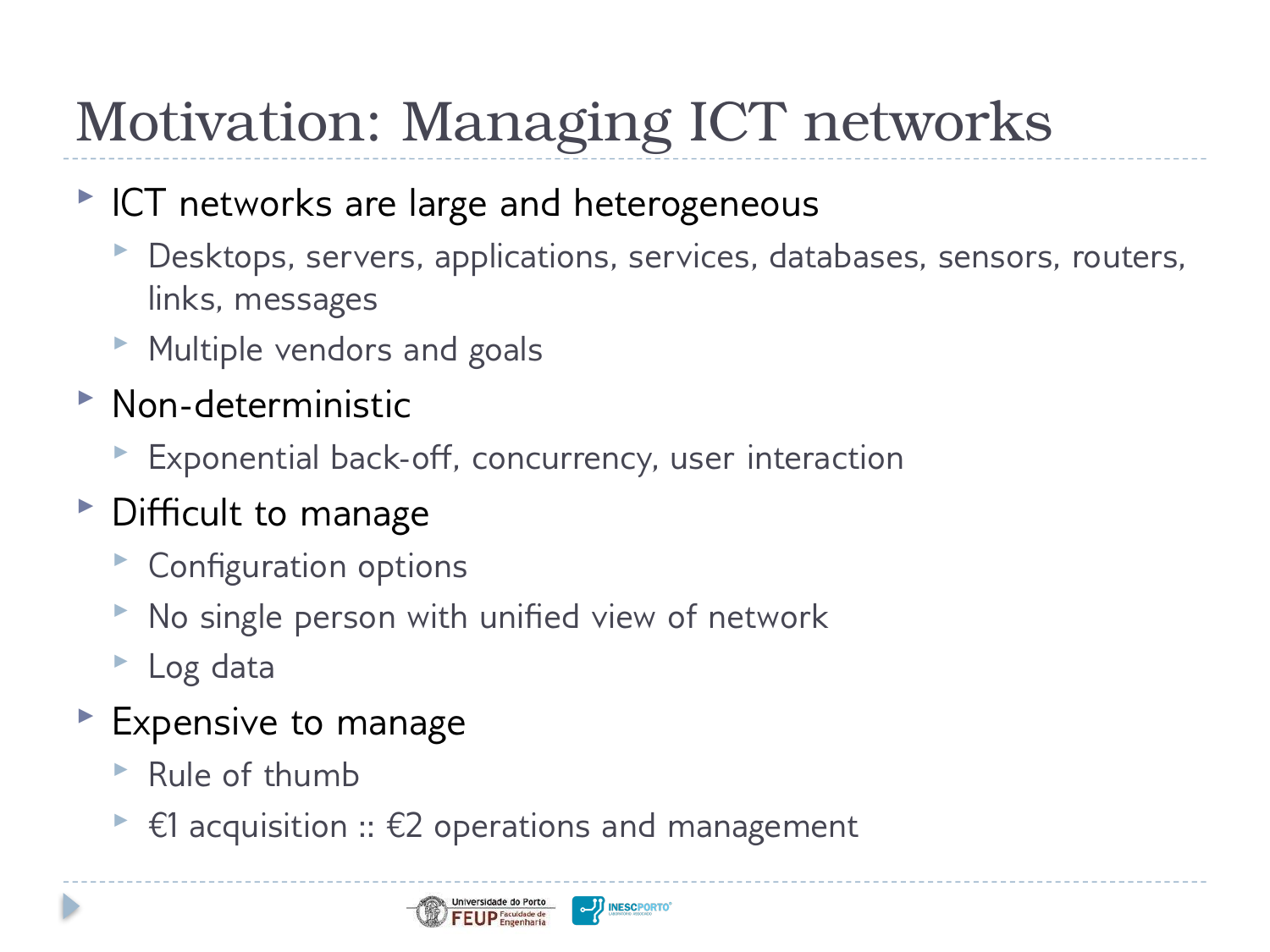

# Motivation: Managing ICT networks
ICT networks are large and heterogeneous
Desktops, servers, applications, services, databases, sensors, routers, links, messages
Multiple vendors and goals
Non-deterministic
Exponential back-off, concurrency, user interaction
Difficult to manage
Configuration options
No single person with unified view of network
Log data
Expensive to manage
Rule of thumb
€1 acquisition :: €2 operations and management